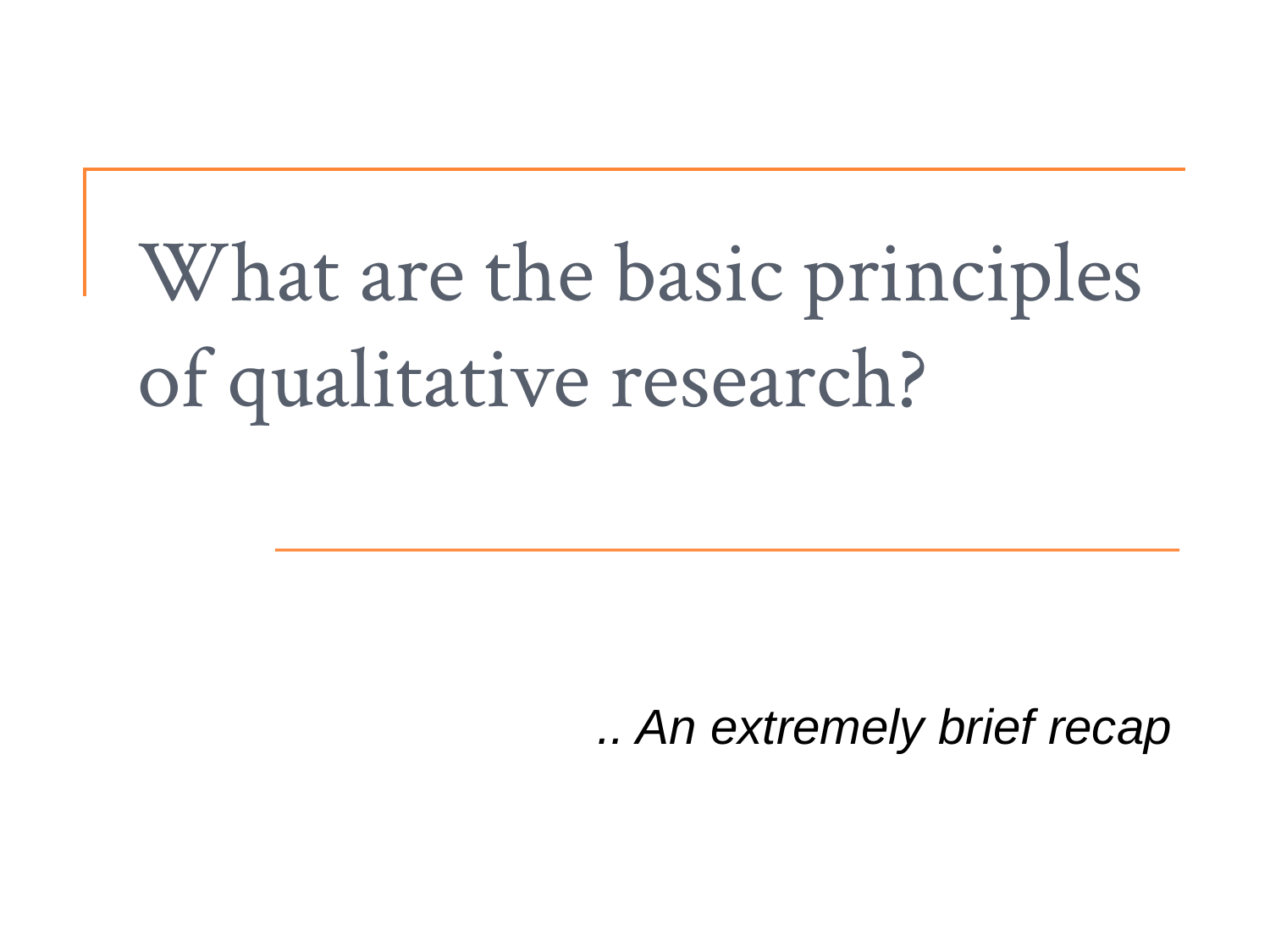

# What are the basic principles of qualitative research?

.. An extremely brief recap